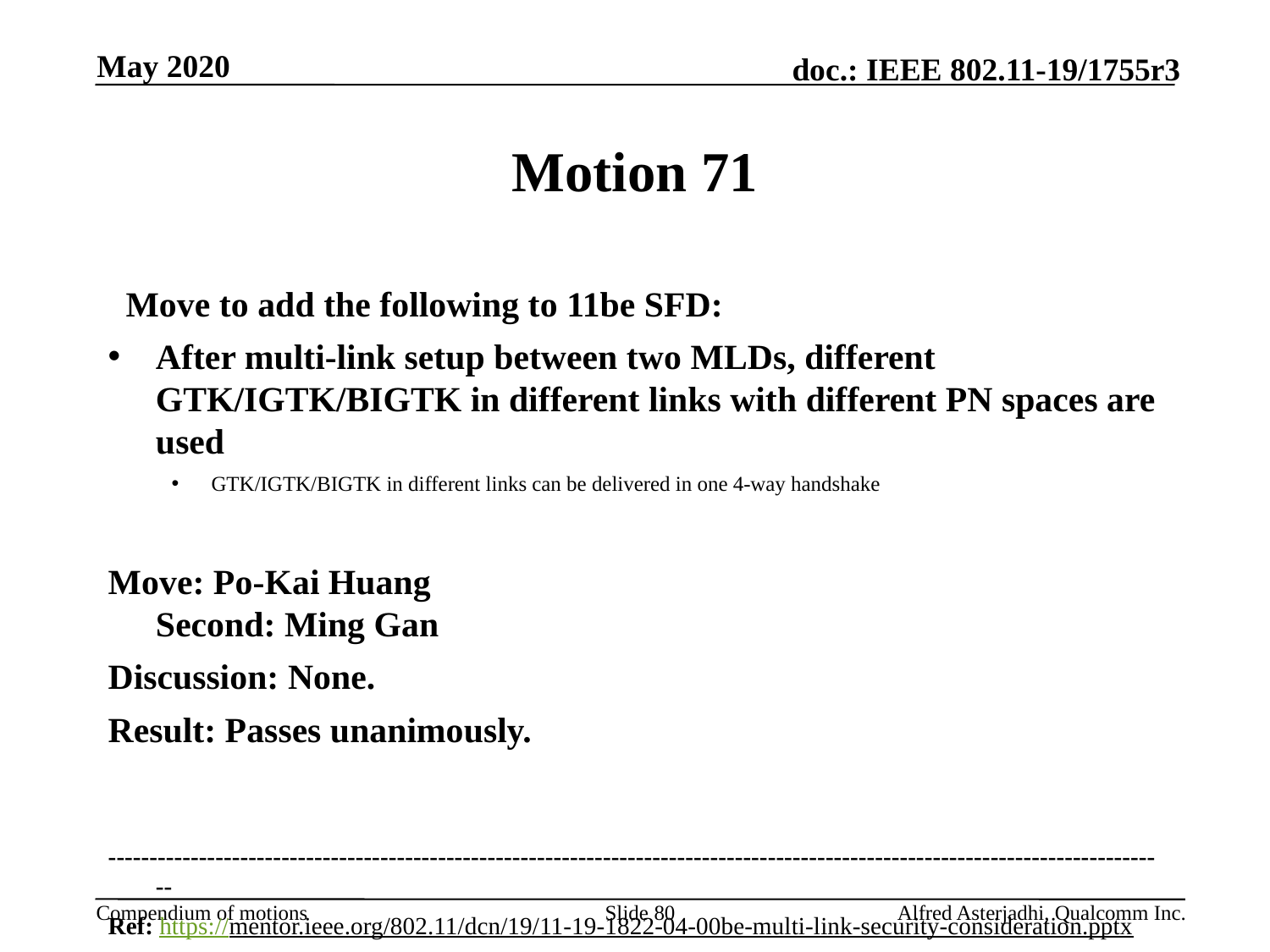

May 2020
# Motion 71
  Move to add the following to 11be SFD:
After multi-link setup between two MLDs, different GTK/IGTK/BIGTK in different links with different PN spaces are used
GTK/IGTK/BIGTK in different links can be delivered in one 4-way handshake

Move: Po-Kai Huang					Second: Ming Gan
Discussion: None.
Result: Passes unanimously.

---------------------------------------------------------------------------------------------------------------------------------
Ref: https://mentor.ieee.org/802.11/dcn/19/11-19-1822-04-00be-multi-link-security-consideration.pptx
Slide 80
Alfred Asterjadhi, Qualcomm Inc.